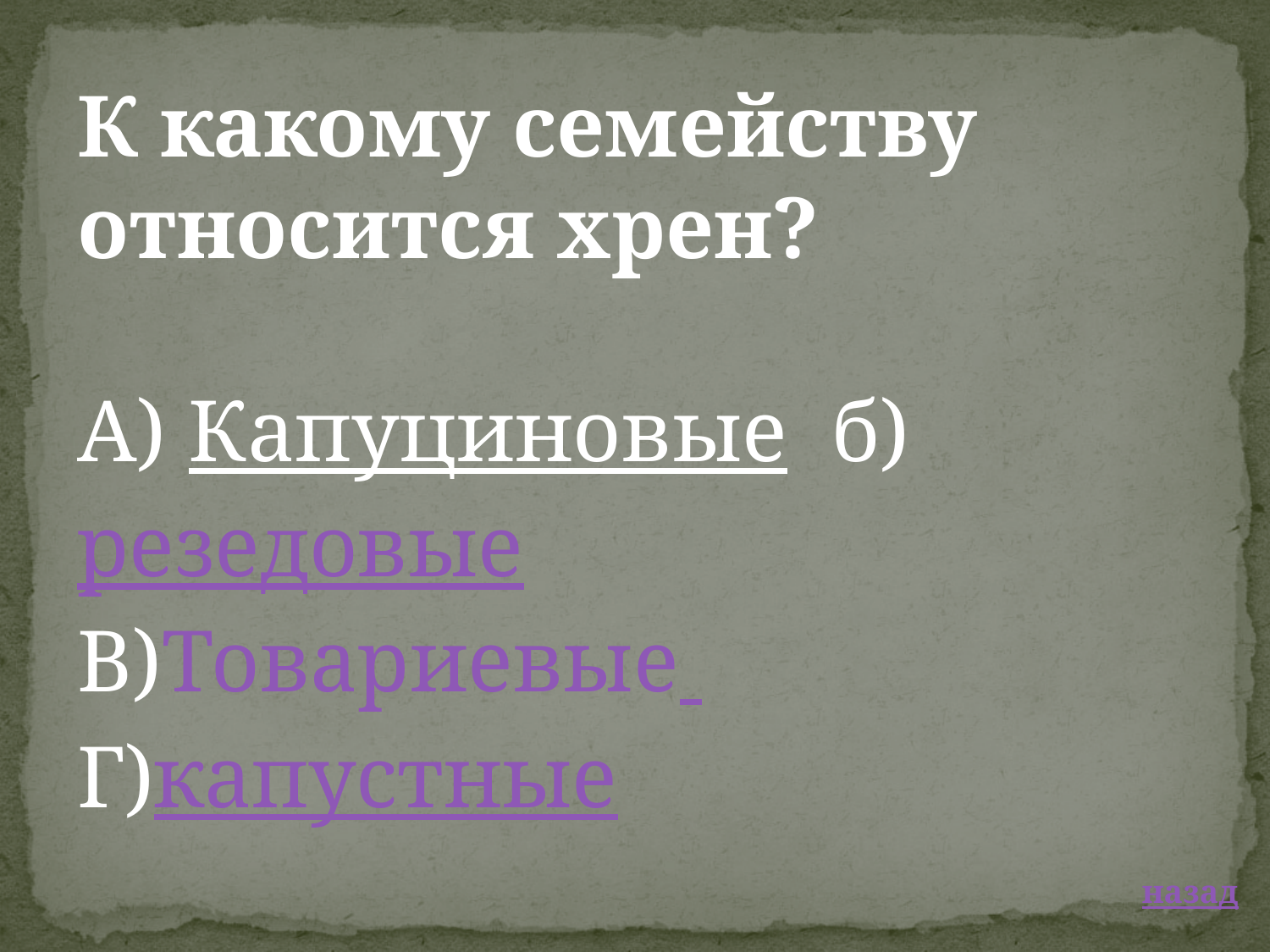

К какому семейству относится хрен?

А) Капуциновые  б)резедовые
В)Товариевые
Г)капустные
 назад